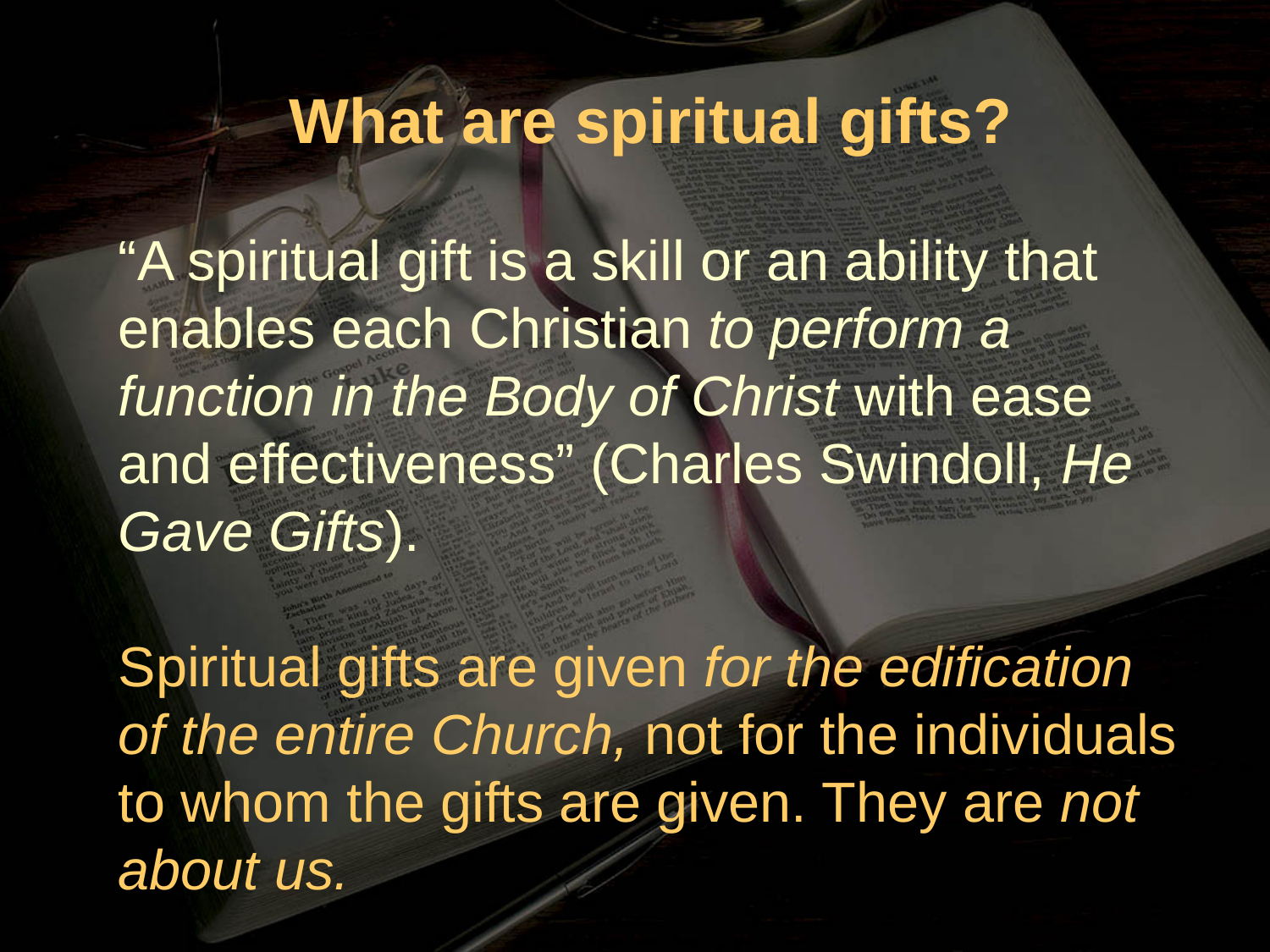

What are spiritual gifts?

“A spiritual gift is a skill or an ability that enables each Christian to perform a function in the Body of Christ with ease and effectiveness” (Charles Swindoll, He Gave Gifts).

Spiritual gifts are given for the edification of the entire Church, not for the individuals to whom the gifts are given. They are not about us.